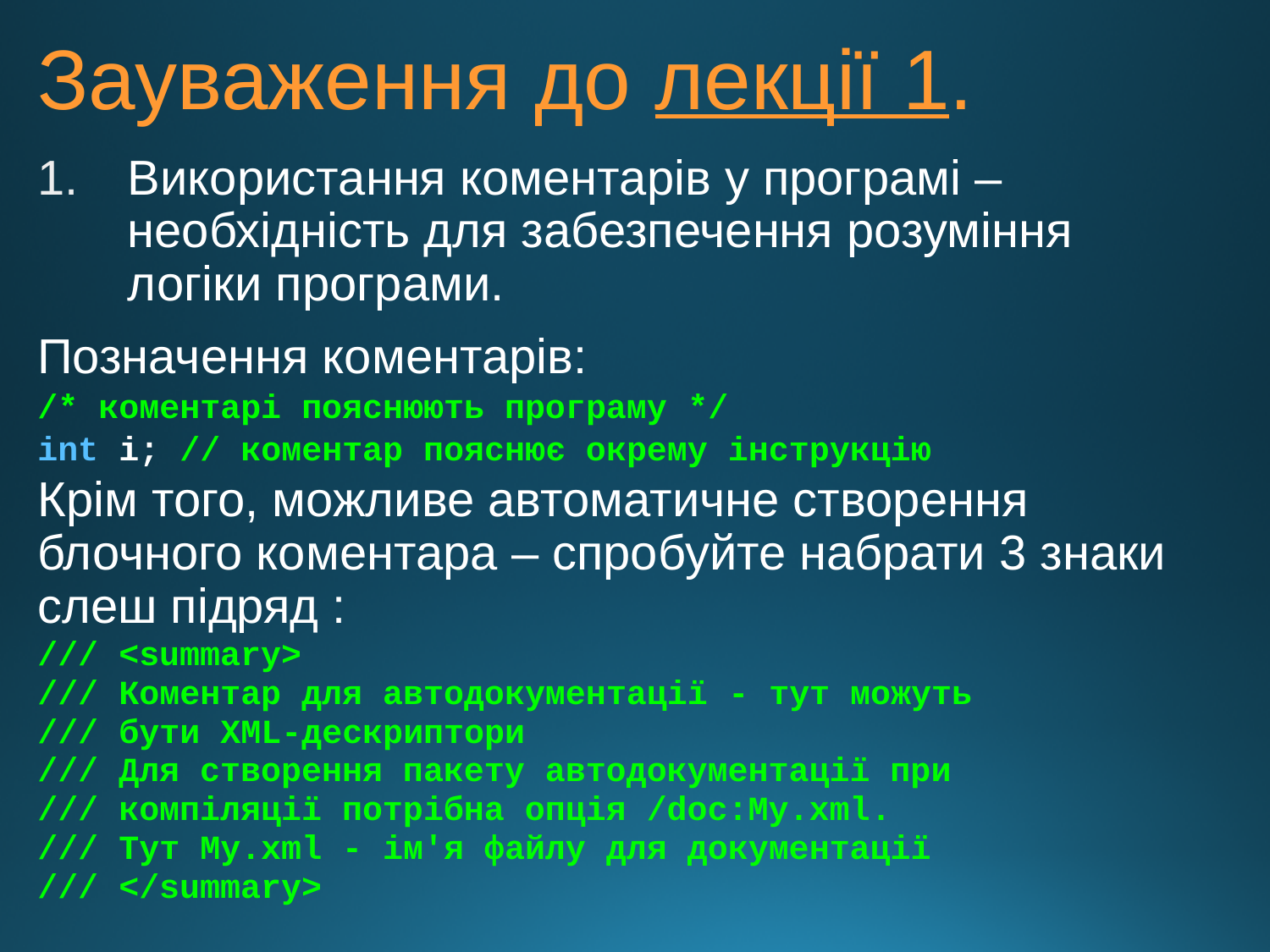

# Зауваження до лекції 1.
Використання коментарів у програмі – необхідність для забезпечення розуміння логіки програми.

Позначення коментарів:
/* коментарі пояснюють програму */
int i; // коментар пояснює окрему інструкцію
Крім того, можливе автоматичне створення блочного коментара – спробуйте набрати 3 знаки слеш підряд :
/// <summary>
/// Коментар для автодокументації - тут можуть
/// бути XML-дескриптори
/// Для створення пакету автодокументації при
/// компіляції потрібна опція /doc:My.xml.
/// Тут My.xml - ім'я файлу для документації
/// </summary>